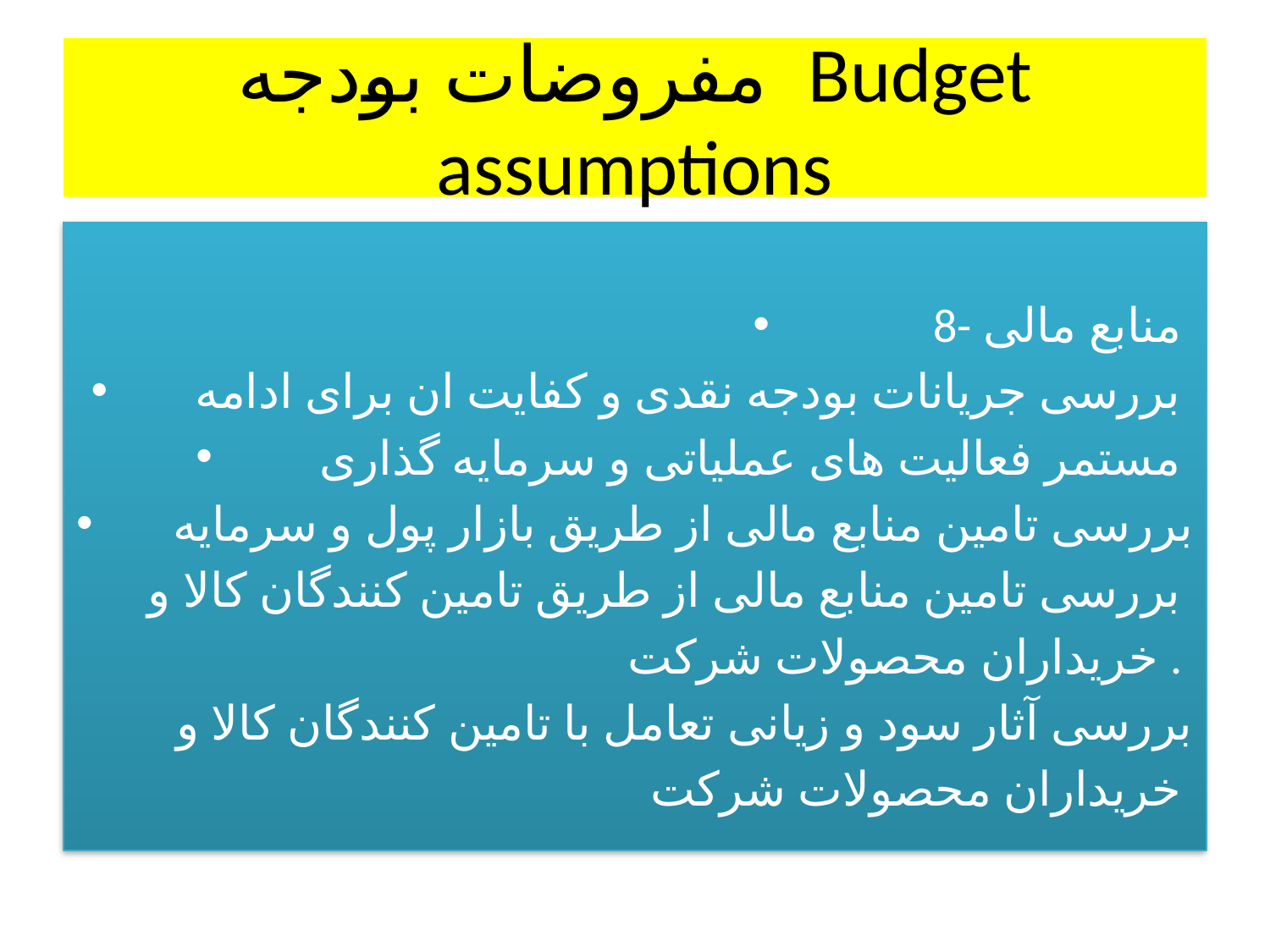

# مفروضات بودجه  Budget assumptions

8- منابع مالی
    بررسی جریانات بودجه نقدی و کفایت ان برای ادامه
    مستمر فعالیت های عملیاتی و سرمایه گذاری
    بررسی تامین منابع مالی از طریق بازار پول و سرمایه
    بررسی تامین منابع مالی از طریق تامین کنندگان کالا و
   خریداران محصولات شرکت .
  بررسی آثار سود و زیانی تعامل با تامین کنندگان کالا و
  خریداران محصولات شرکت